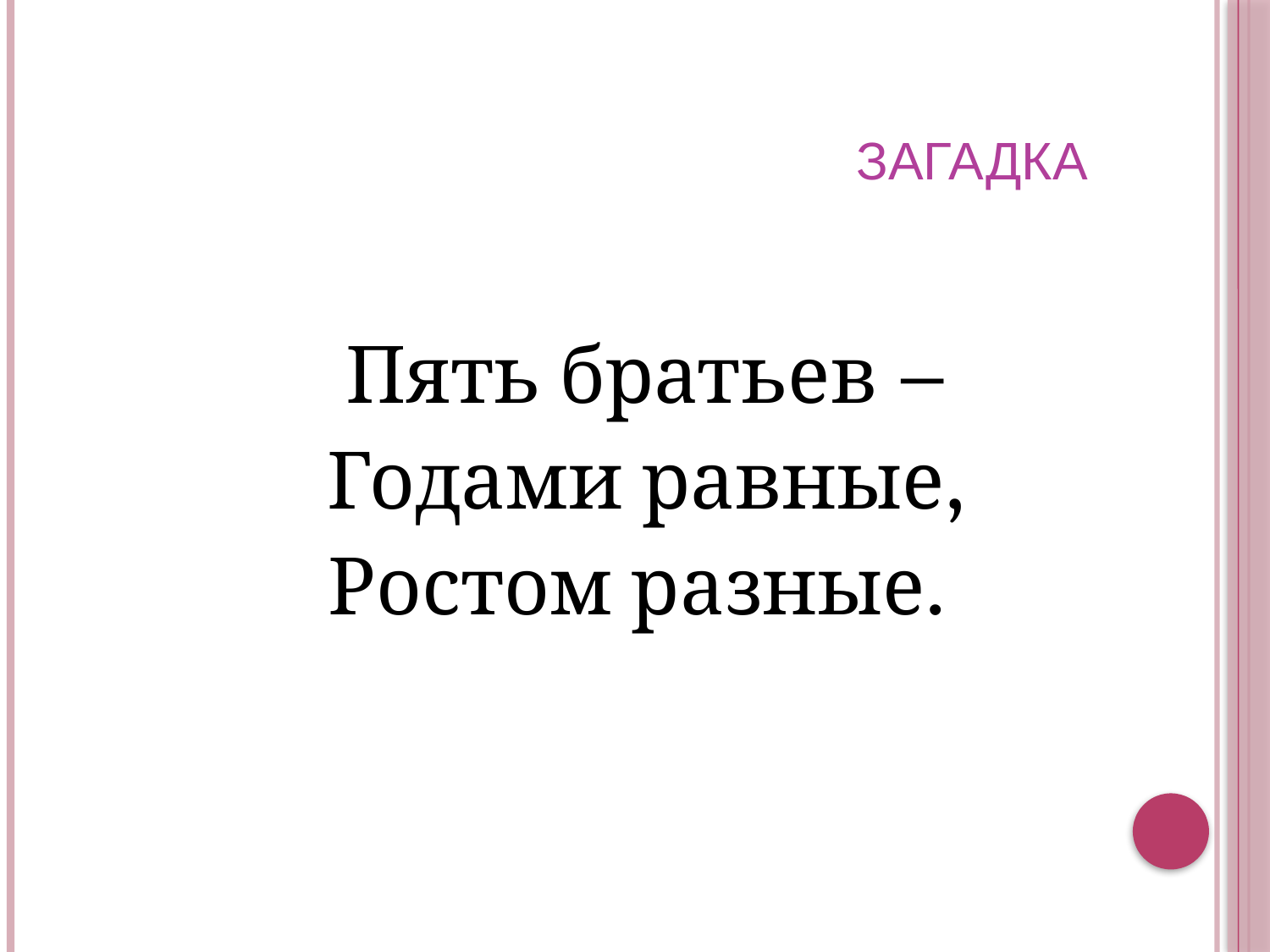

# Загадка

Пять братьев –
Годами равные,
Ростом разные.